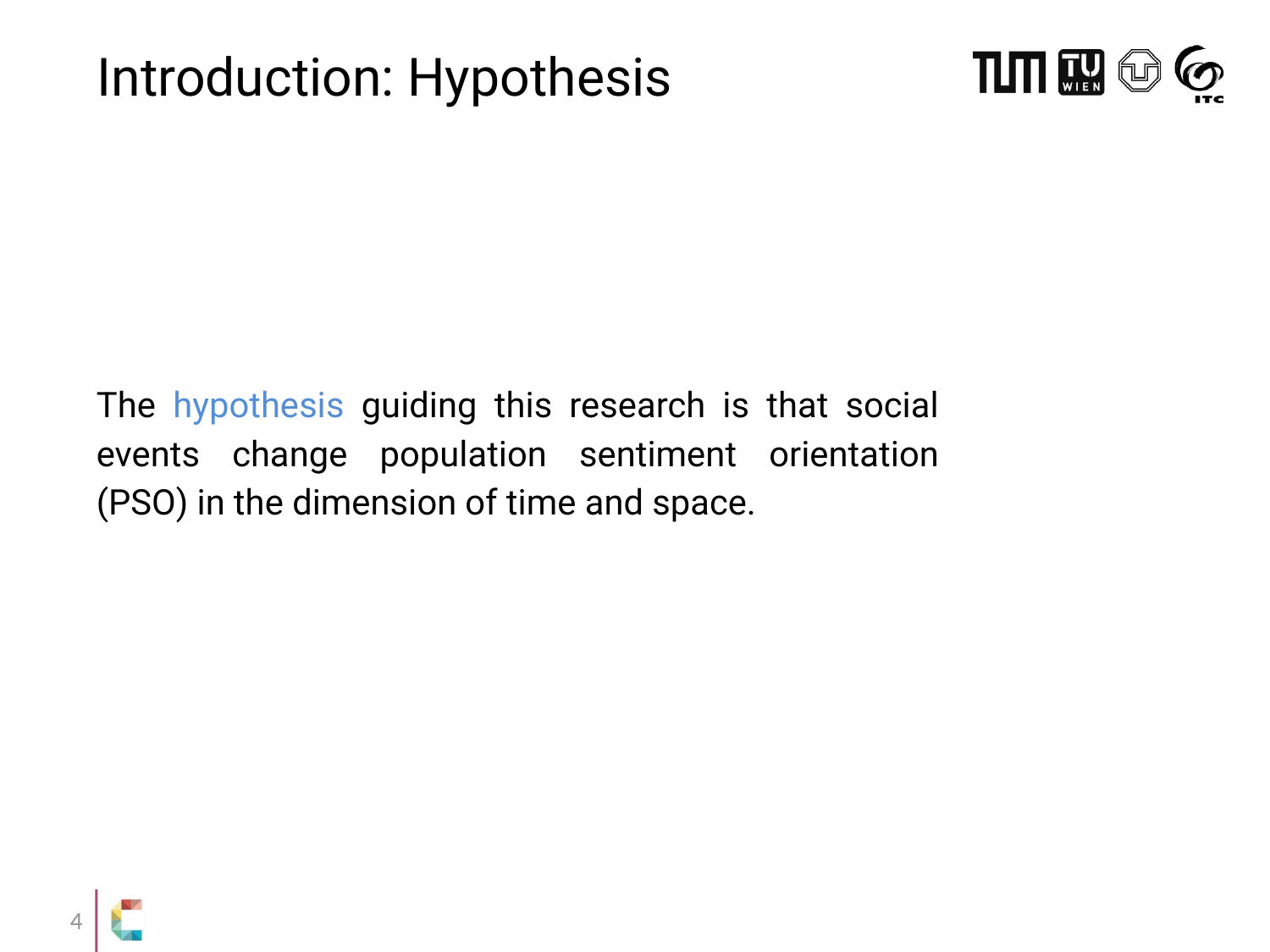

# Introduction: Hypothesis
The hypothesis guiding this research is that social events change population sentiment orientation (PSO) in the dimension of time and space.

4